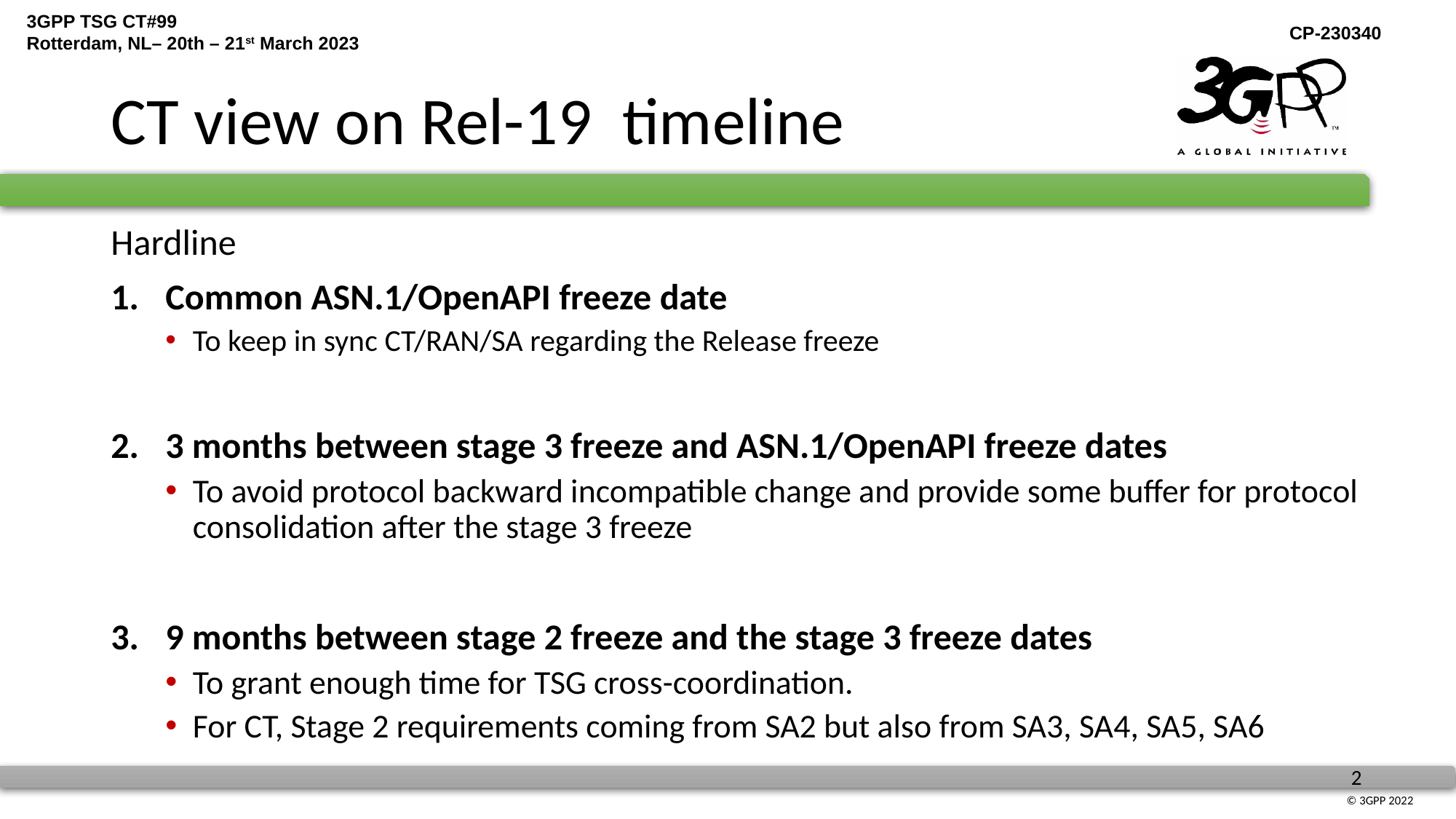

# CT view on Rel-19  timeline
Hardline
Common ASN.1/OpenAPI freeze date
To keep in sync CT/RAN/SA regarding the Release freeze

3 months between stage 3 freeze and ASN.1/OpenAPI freeze dates
To avoid protocol backward incompatible change and provide some buffer for protocol consolidation after the stage 3 freeze

9 months between stage 2 freeze and the stage 3 freeze dates
To grant enough time for TSG cross-coordination.
For CT, Stage 2 requirements coming from SA2 but also from SA3, SA4, SA5, SA6